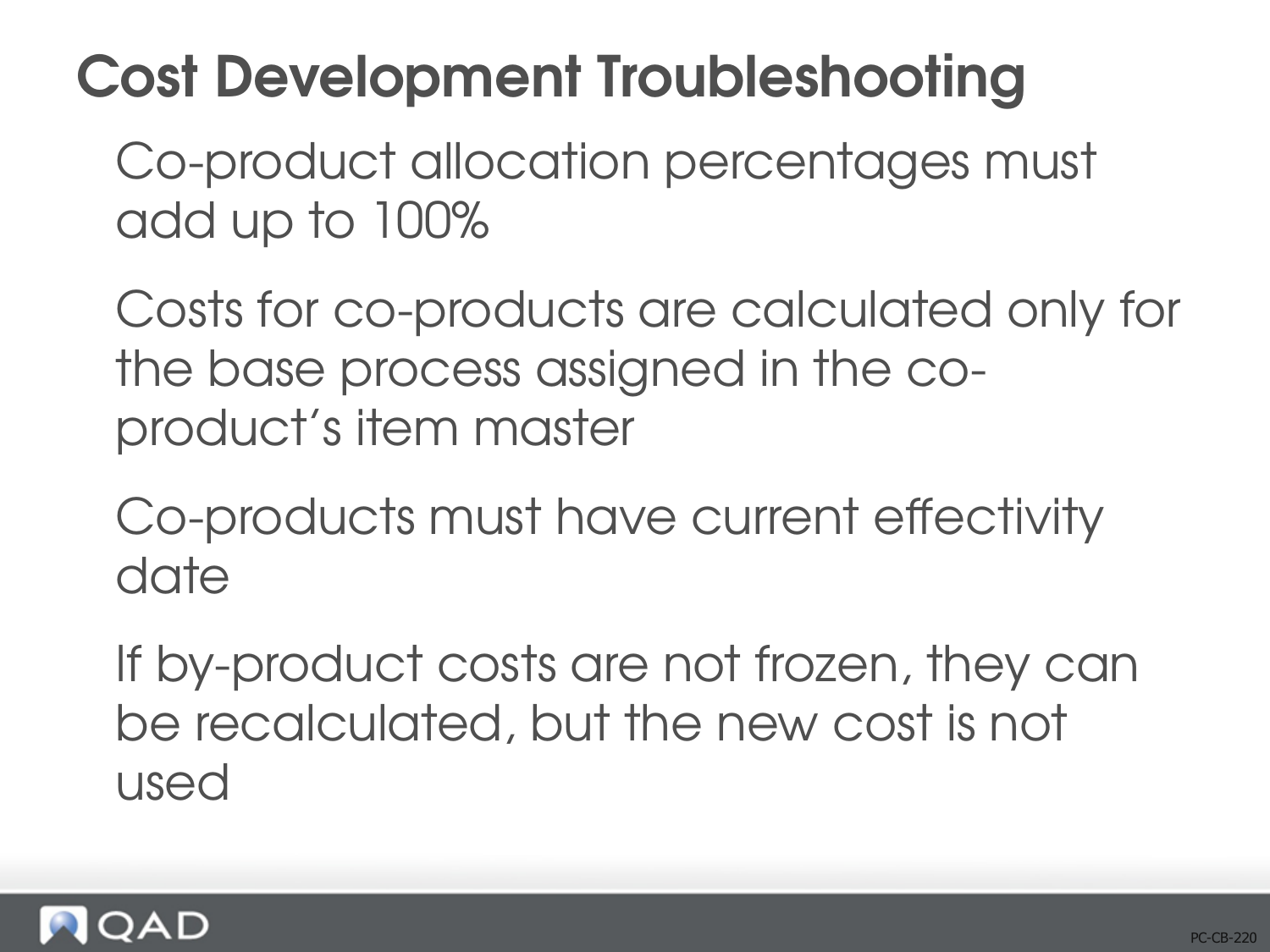

# Cost Development Troubleshooting
Co-product allocation percentages must add up to 100%
Costs for co-products are calculated only for the base process assigned in the co-product’s item master
Co-products must have current effectivity date
If by-product costs are not frozen, they can be recalculated, but the new cost is not used
PC-CB-220